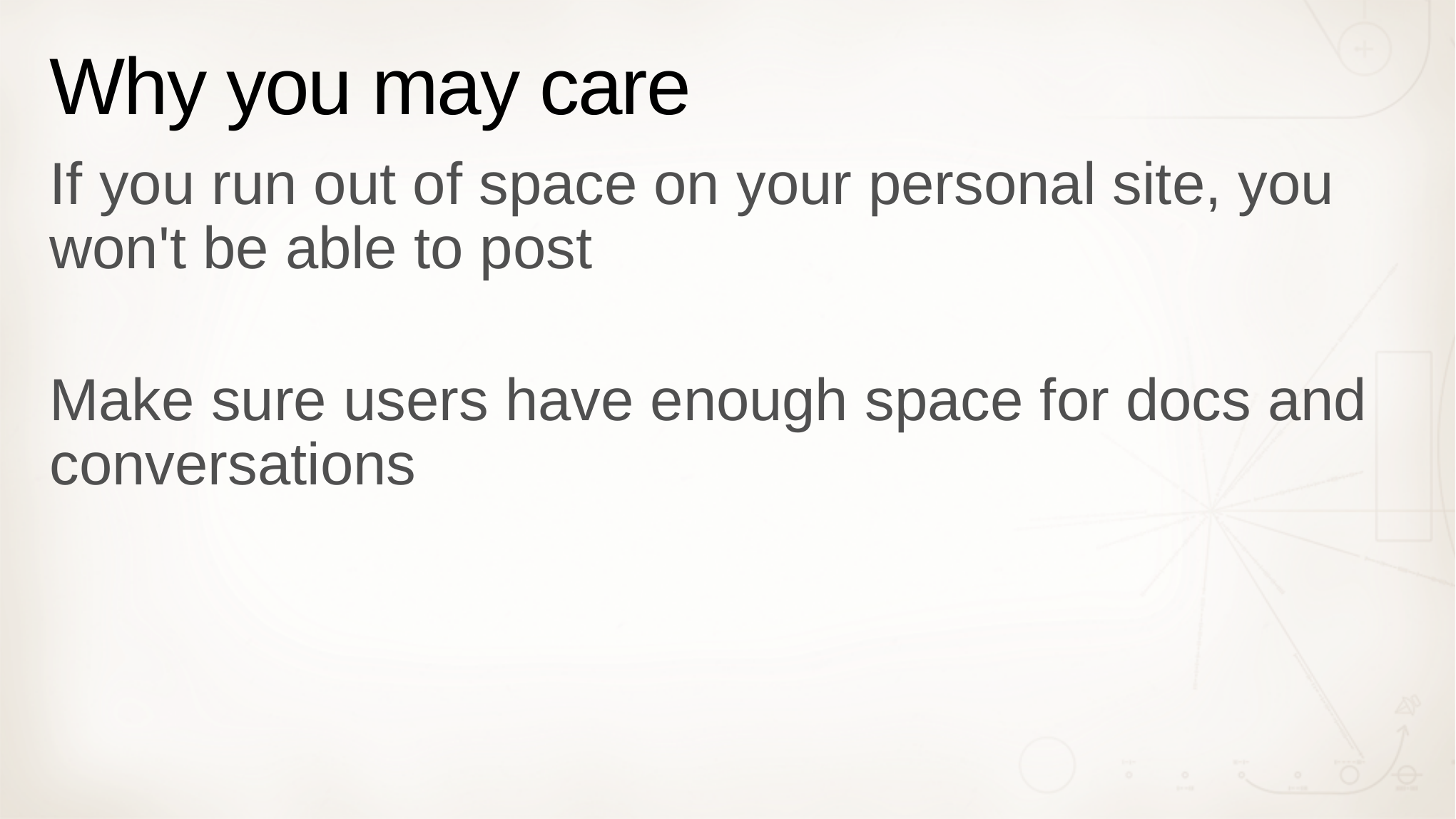

# Why you may care
If you run out of space on your personal site, you won't be able to post

Make sure users have enough space for docs and conversations